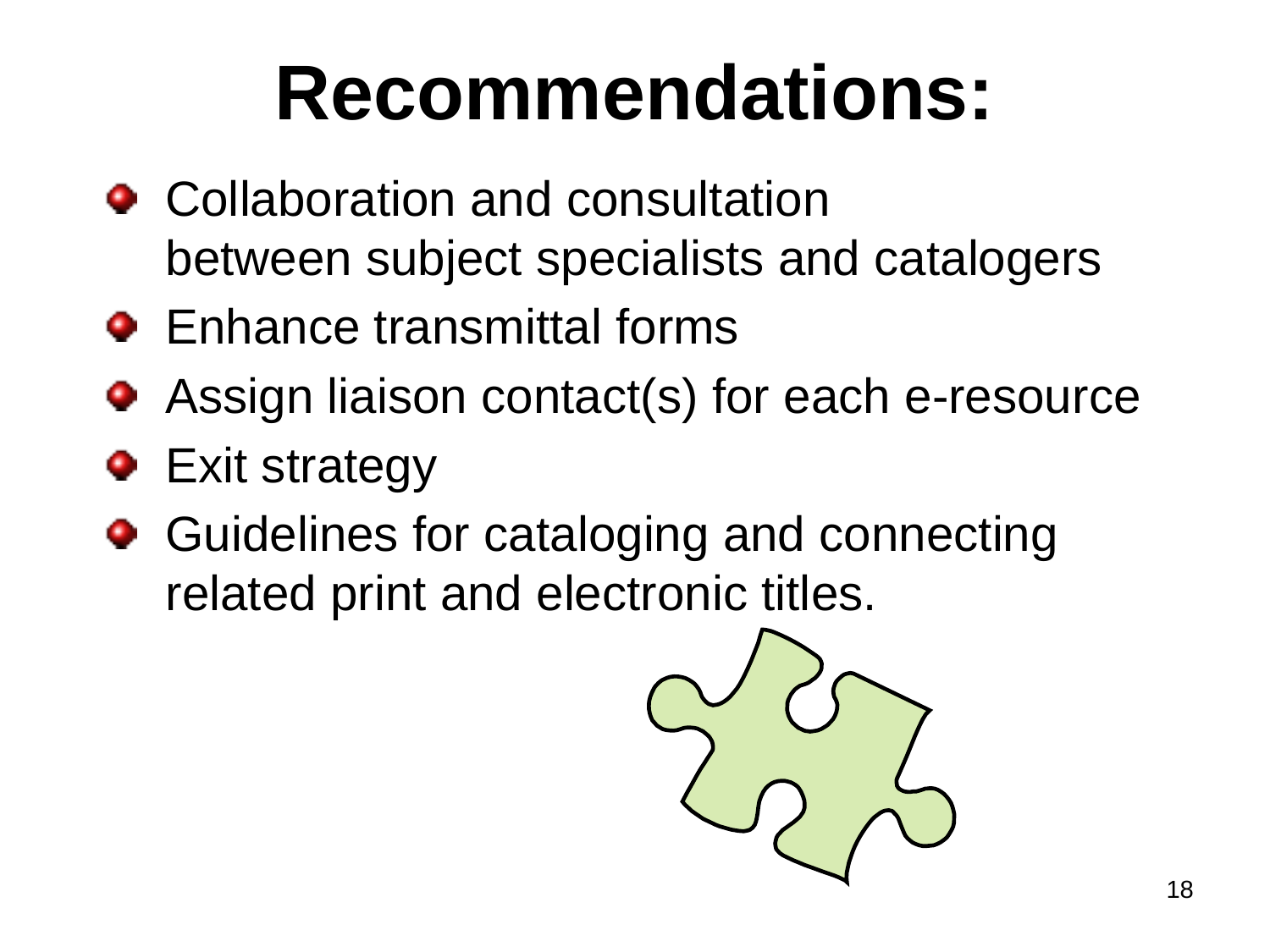

Recommendations:
Collaboration and consultation
between subject specialists and catalogers
Enhance transmittal forms
Assign liaison contact(s) for each e-resource
Exit strategy
Guidelines for cataloging and connecting related print and electronic titles.

18